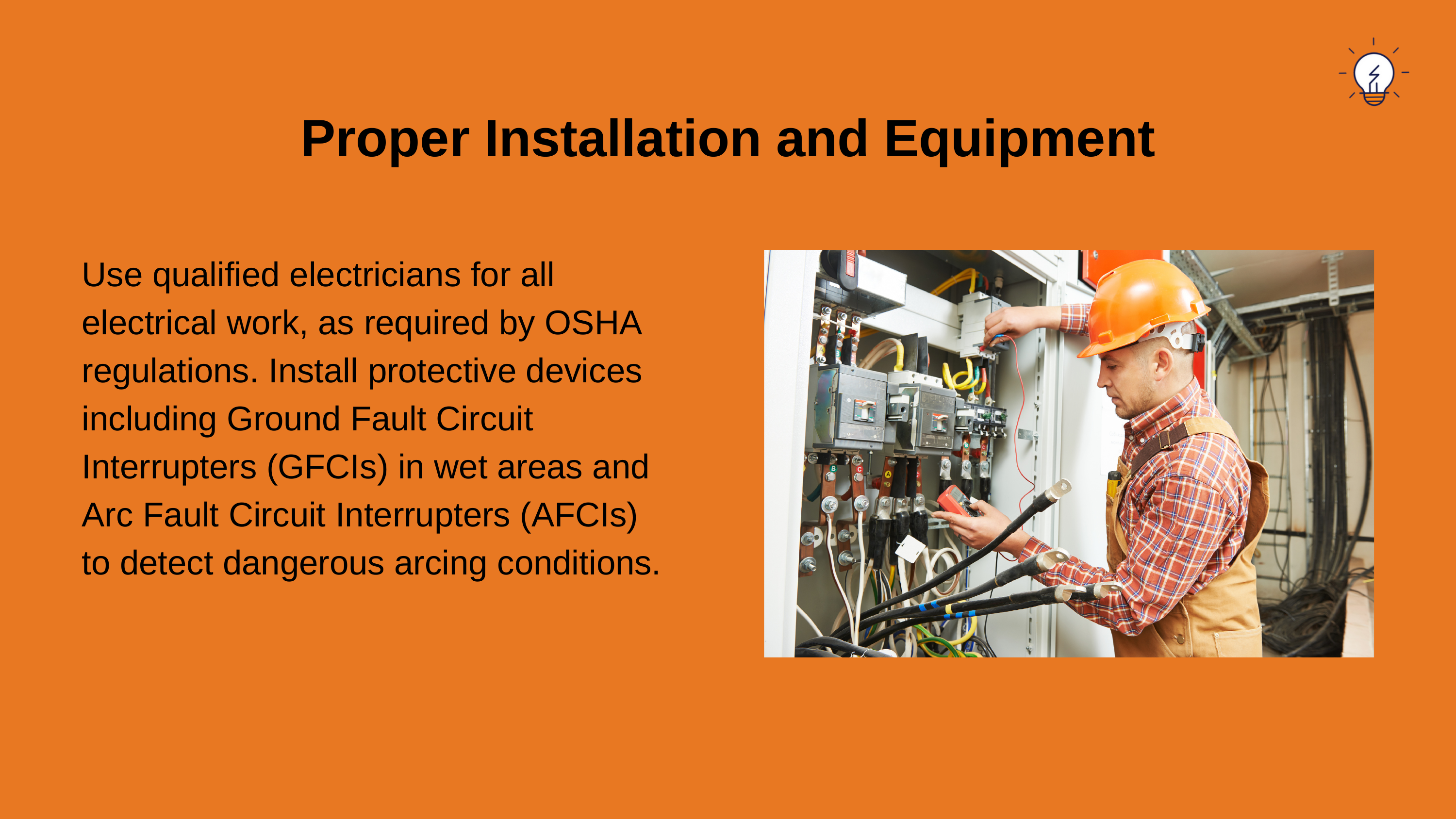

Proper Installation and Equipment
Use qualified electricians for all electrical work, as required by OSHA regulations. Install protective devices including Ground Fault Circuit Interrupters (GFCIs) in wet areas and Arc Fault Circuit Interrupters (AFCIs) to detect dangerous arcing conditions.